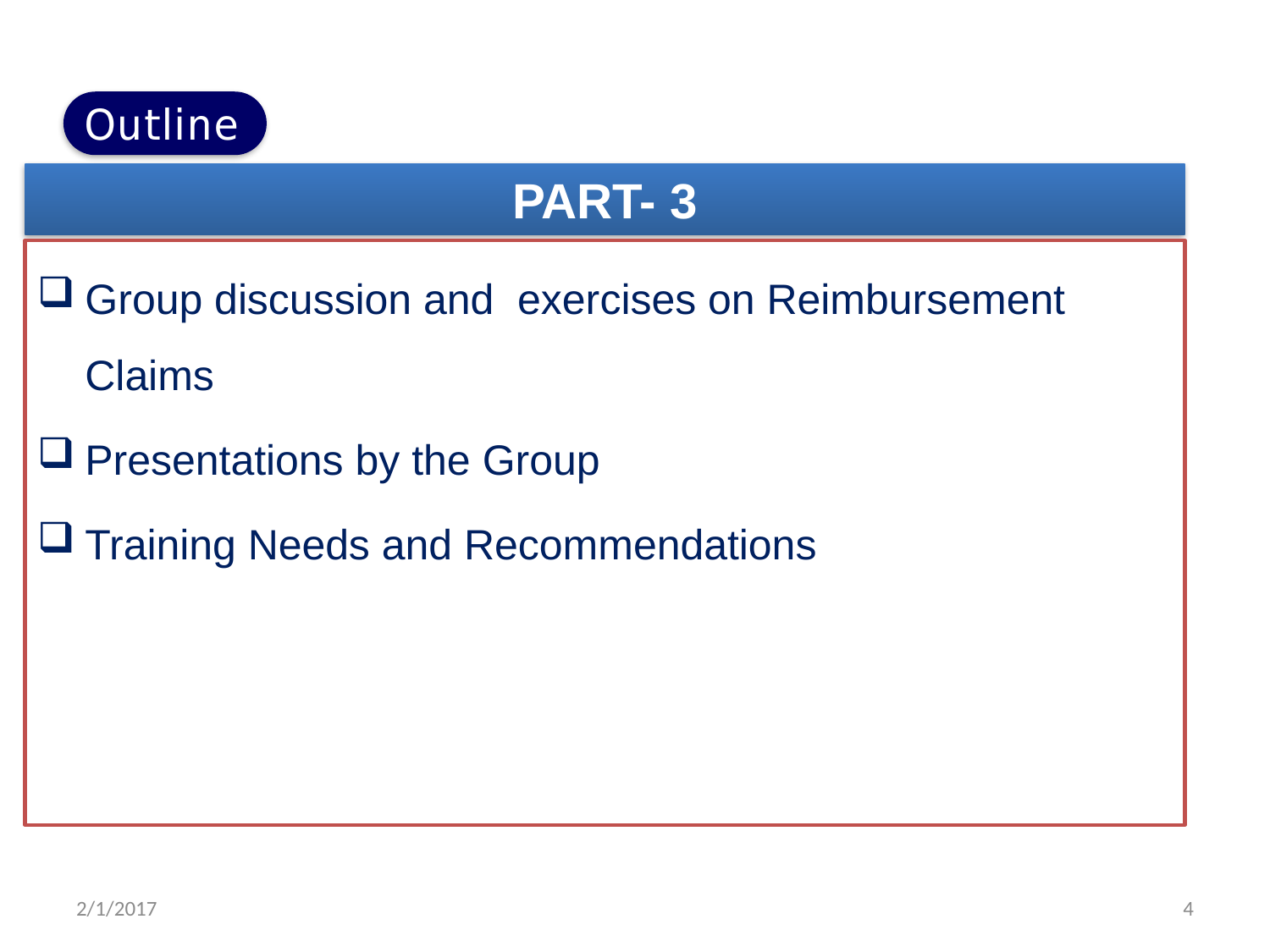

Outline
PART- 3
Group discussion and  exercises on Reimbursement Claims
Presentations by the Group
Training Needs and Recommendations

2/1/2017
4